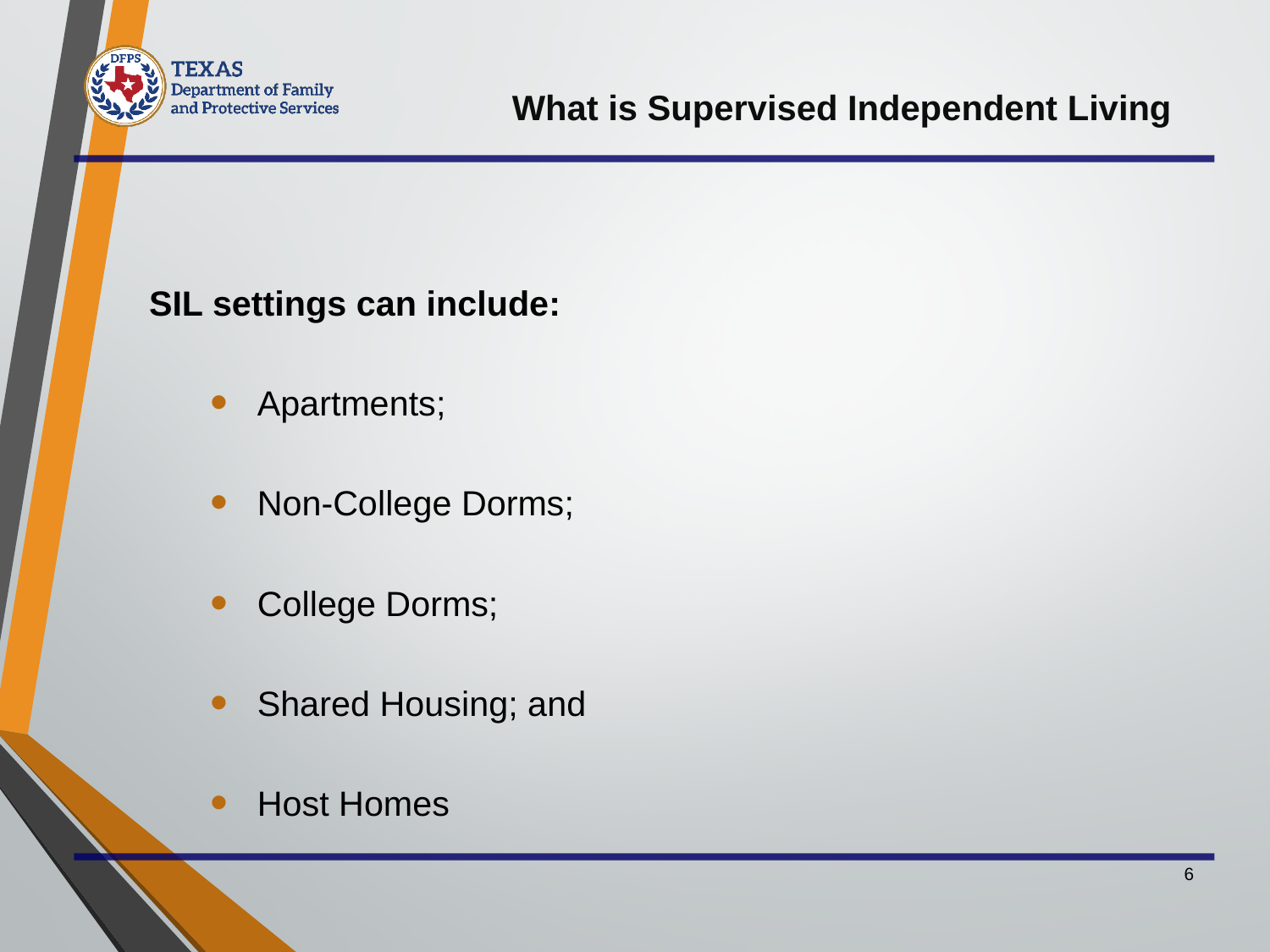

# What is Supervised Independent Living
SIL settings can include:
Apartments;
Non-College Dorms;
College Dorms;
Shared Housing; and
Host Homes

6